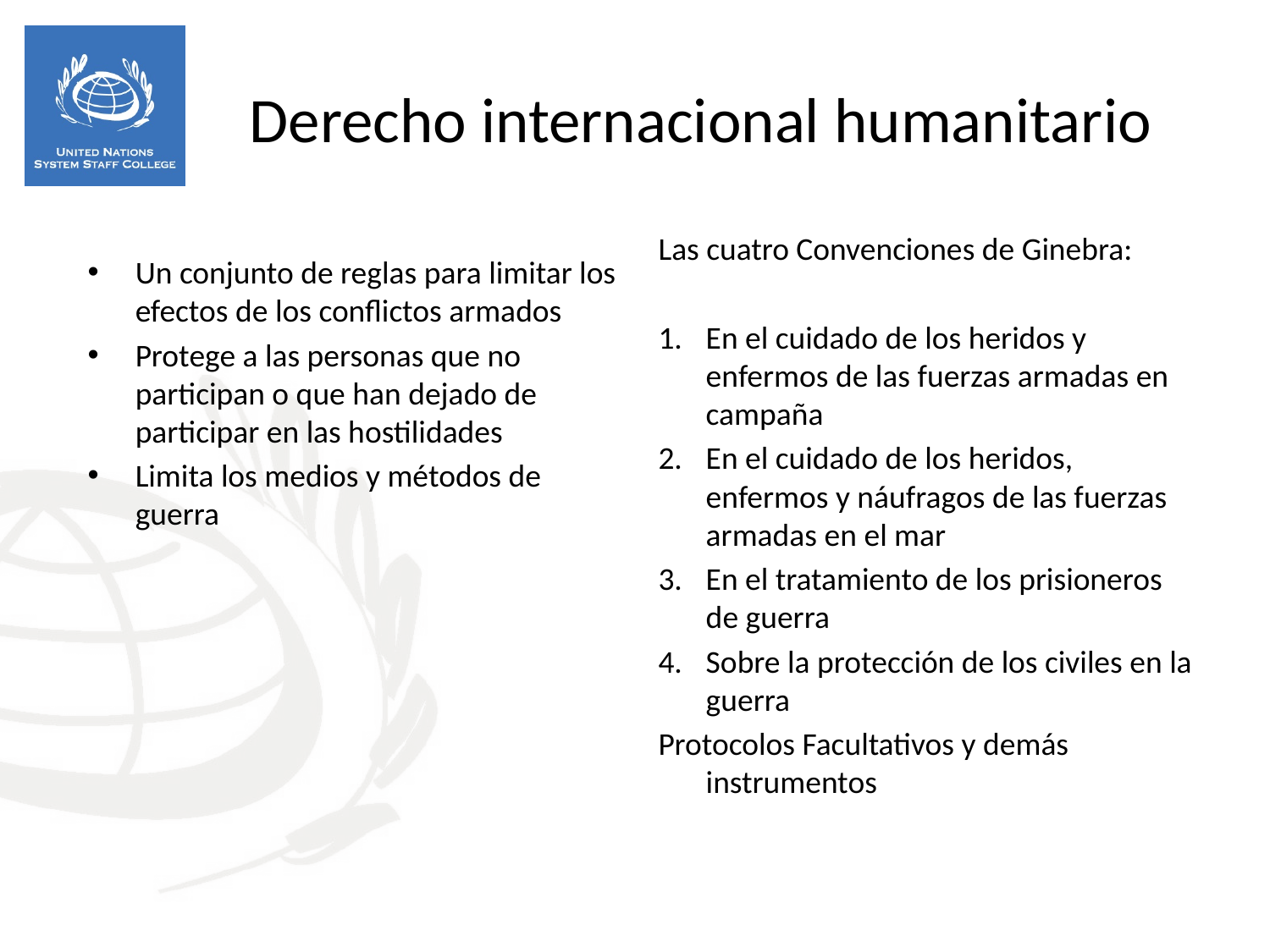

Derecho internacional humanitario
Las cuatro Convenciones de Ginebra:

En el cuidado de los heridos y enfermos de las fuerzas armadas en campaña
En el cuidado de los heridos, enfermos y náufragos de las fuerzas armadas en el mar
En el tratamiento de los prisioneros de guerra
Sobre la protección de los civiles en la guerra
Protocolos Facultativos y demás instrumentos
Un conjunto de reglas para limitar los efectos de los conflictos armados
Protege a las personas que no participan o que han dejado de participar en las hostilidades
Limita los medios y métodos de guerra